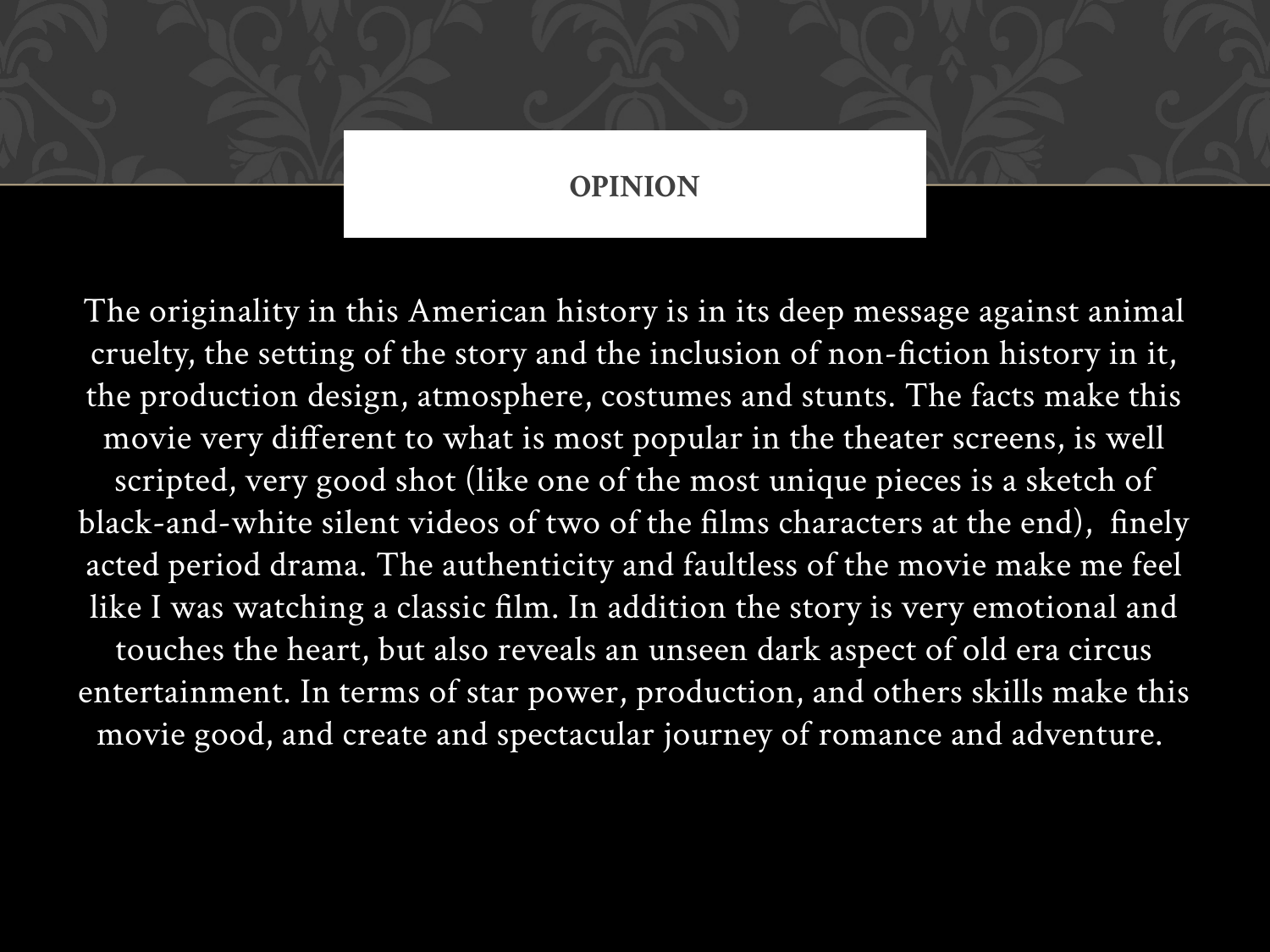

# opinion
The originality in this American history is in its deep message against animal cruelty, the setting of the story and the inclusion of non-fiction history in it, the production design, atmosphere, costumes and stunts. The facts make this movie very different to what is most popular in the theater screens, is well scripted, very good shot (like one of the most unique pieces is a sketch of black-and-white silent videos of two of the films characters at the end),  finely acted period drama. The authenticity and faultless of the movie make me feel like I was watching a classic film. In addition the story is very emotional and touches the heart, but also reveals an unseen dark aspect of old era circus entertainment. In terms of star power, production, and others skills make this movie good, and create and spectacular journey of romance and adventure.